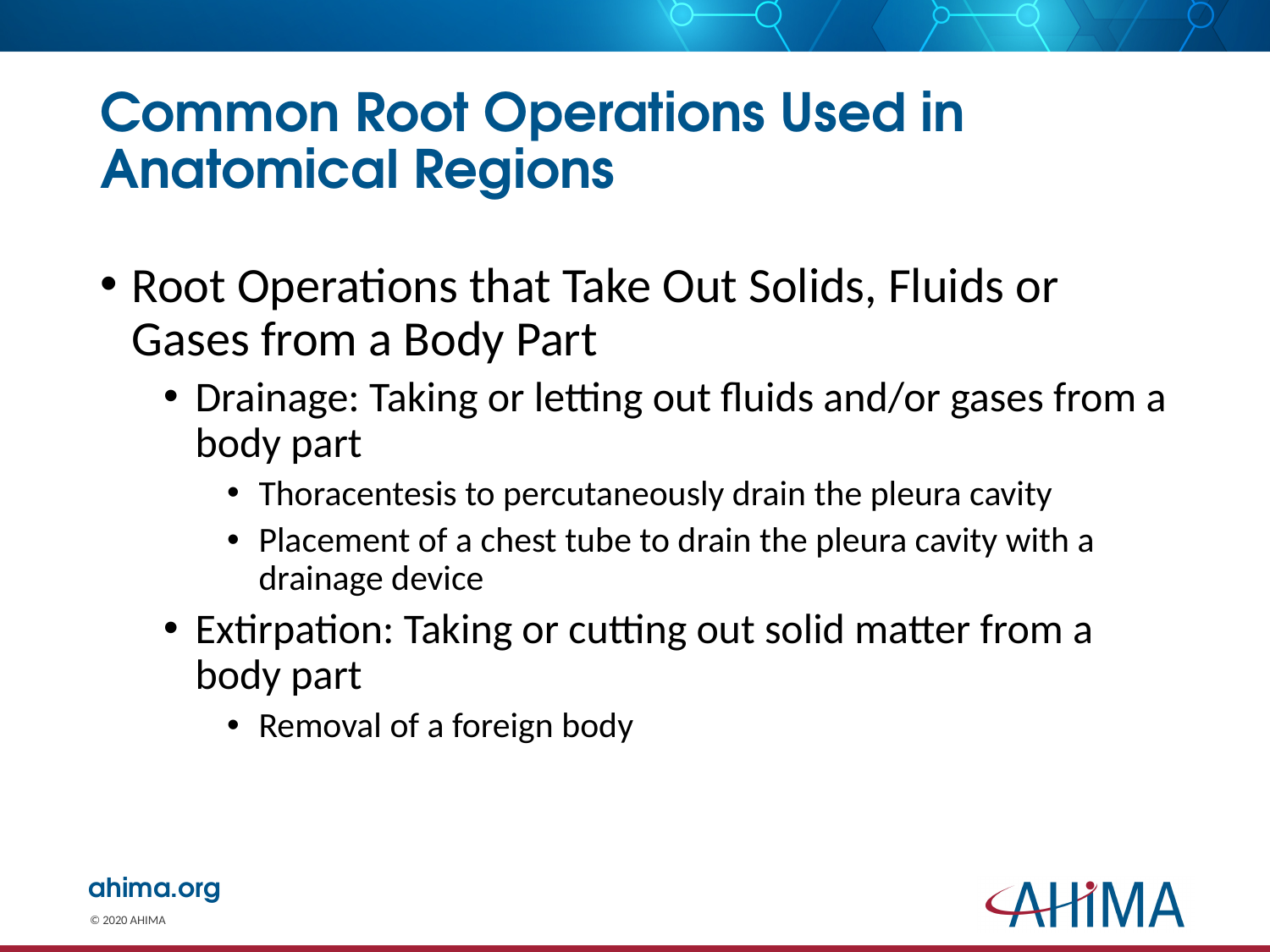

# Common Root Operations Used in Anatomical Regions
Root Operations that Take Out Solids, Fluids or Gases from a Body Part
Drainage: Taking or letting out fluids and/or gases from a body part
Thoracentesis to percutaneously drain the pleura cavity
Placement of a chest tube to drain the pleura cavity with a drainage device
Extirpation: Taking or cutting out solid matter from a body part
Removal of a foreign body